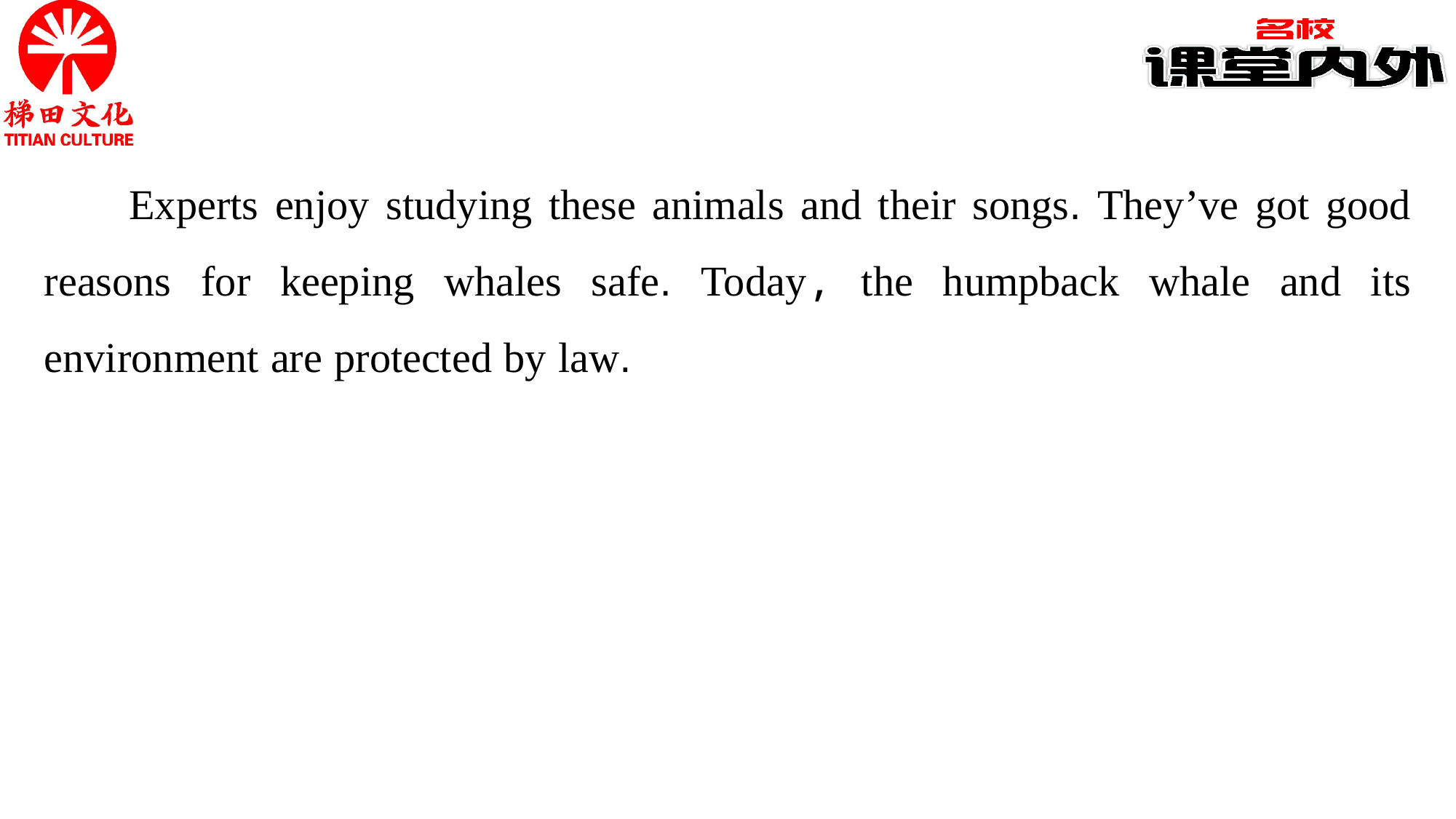

Experts enjoy studying these animals and their songs. They’ve got good reasons for keeping whales safe. Today, the humpback whale and its environment are protected by law.